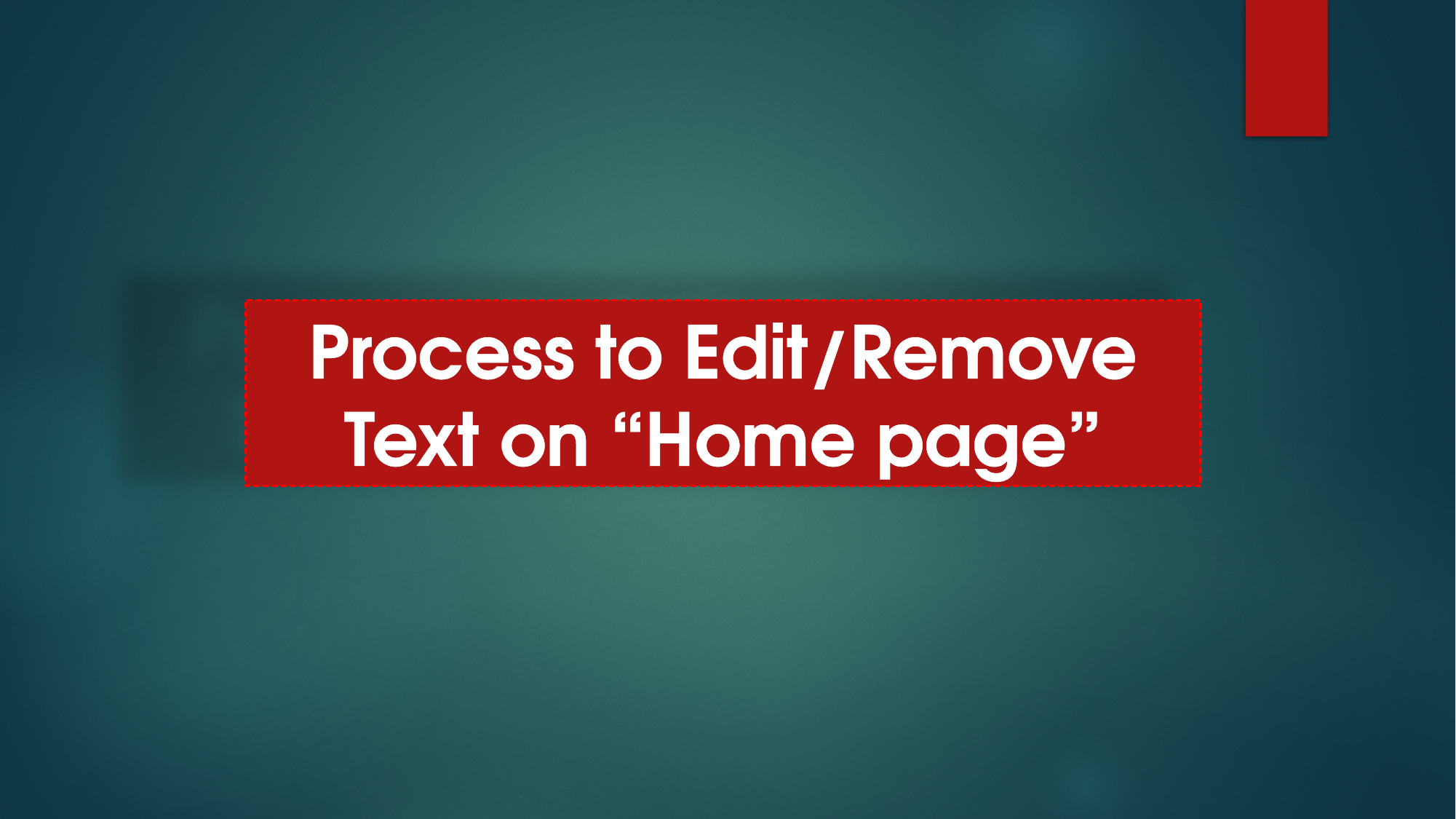

Process to Edit/Remove Text on “Home page”